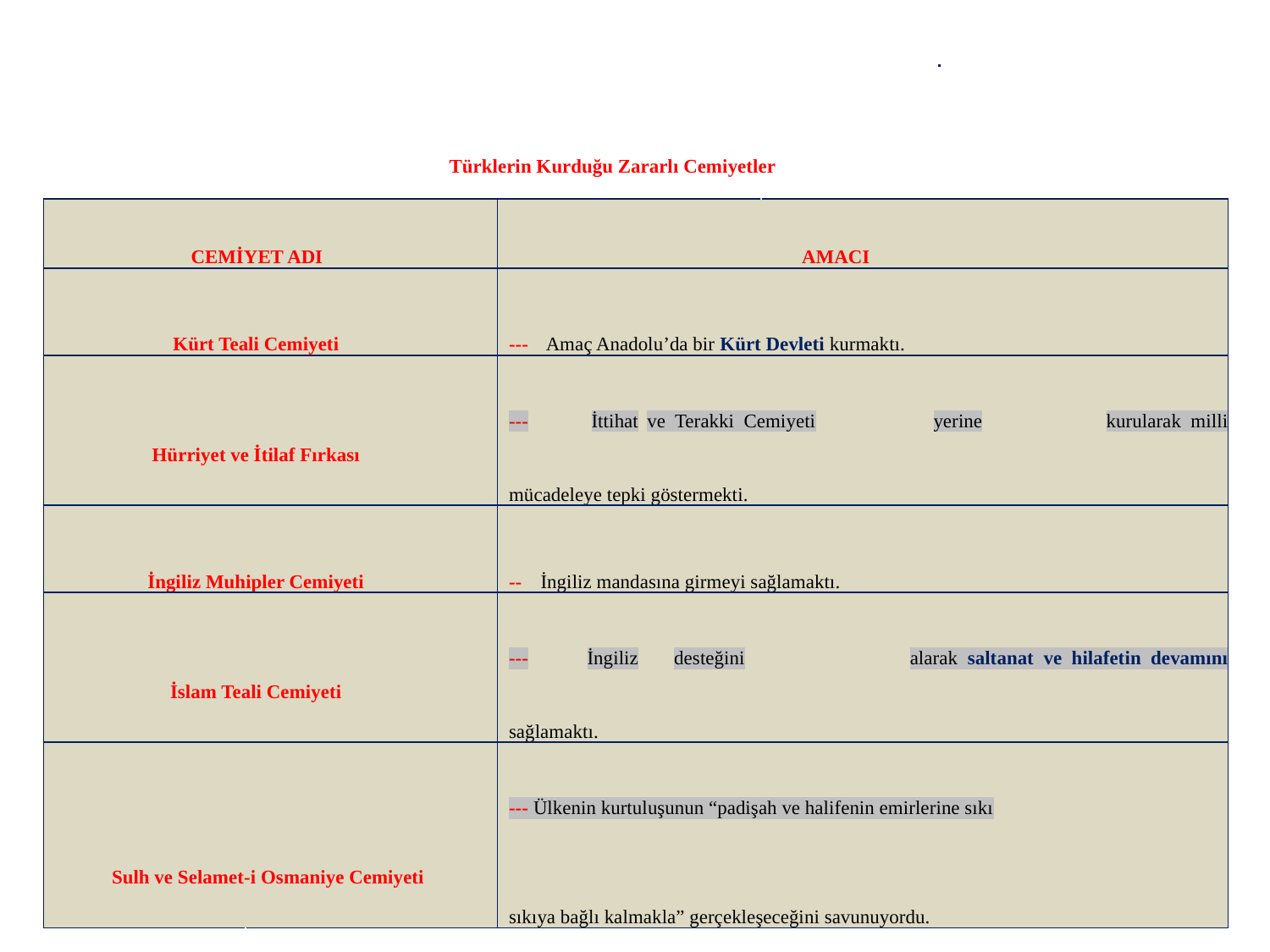

|  |  |  |  |  |  |  | Türklerin Kurduğu Zararlı Cemiyetler |  |  |  |  |  |  |  |  |  |  |  |  |  |  |  |
| --- | --- | --- | --- | --- | --- | --- | --- | --- | --- | --- | --- | --- | --- | --- | --- | --- | --- | --- | --- | --- | --- | --- |
|  |  |  |  |  |  |  |  |  |  |  |  |  |  |  |  |  |  |  |  |  |  |  |
|  |  | CEMİYET ADI |  |  |  |  |  |  |  |  |  |  |  |  |  |  | AMACI |  |  |  |  |  |
|  |  | Kürt Teali Cemiyeti |  |  |  |  |  |  |  |  | --- | Amaç Anadolu’da bir Kürt Devleti kurmaktı. |  |  |  |  |  |  |  |  |  |  |
|  |  |  |  |  |  |  |  |  |  |  |  |  |  |  |  |  |  |  |  |  |  |  |
|  |  | Hürriyet ve İtilaf Fırkası |  |  |  |  |  |  |  |  | --- | İttihat | ve Terakki Cemiyeti |  |  |  |  |  | yerine | kurularak milli |  |  |
|  |  |  |  |  |  |  |  |  |  |  |  |  |  |  |  |  |  |  |  |  |  |  |
|  |  |  |  |  |  |  |  |  |  |  | mücadeleye tepki göstermekti. |  |  |  |  |  |  |  |  |  |  |  |
|  |  |  |  |  |  |  |  |  |  |  |  |  |  |  |  |  |  |  |  |  |  |  |
|  |  | İngiliz Muhipler Cemiyeti |  |  |  |  |  |  |  |  | -- | İngiliz mandasına girmeyi sağlamaktı. |  |  |  |  |  |  |  |  |  |  |
|  |  |  |  |  |  |  |  |  |  |  |  |  |  |  |  |  |  |  |  |  |  |  |
|  |  | İslam Teali Cemiyeti |  |  |  |  |  |  |  |  | --- | İngiliz | desteğini |  | alarak saltanat ve hilafetin devamını |  |  |  |  |  |  |  |
|  |  |  |  |  |  |  |  |  |  |  |  |  |  |  |  |  |  |  |  |  |  |  |
|  |  |  |  |  |  |  |  |  |  |  | sağlamaktı. |  |  |  |  |  |  |  |  |  |  |  |
|  |  |  |  |  |  |  |  |  |  |  |  |  |  |  |  |  |  |  |  |  |  |  |
|  |  | Sulh ve Selamet-i Osmaniye Cemiyeti |  |  |  |  |  |  |  |  | --- Ülkenin kurtuluşunun “padişah ve halifenin emirlerine sıkı |  |  |  |  |  |  |  |  |  |  |  |
|  |  |  |  |  |  |  |  |  |  |  |  |  |  |  |  |  |  |  |  |  |  |  |
|  |  |  |  |  |  |  |  |  |  |  | sıkıya bağlı kalmakla” gerçekleşeceğini savunuyordu. |  |  |  |  |  |  |  |  |  |  |  |
|  |  |  |  |  |  |  |  |  |  |  |  |  |  |  |  |  |  |  |  |  |  |  |